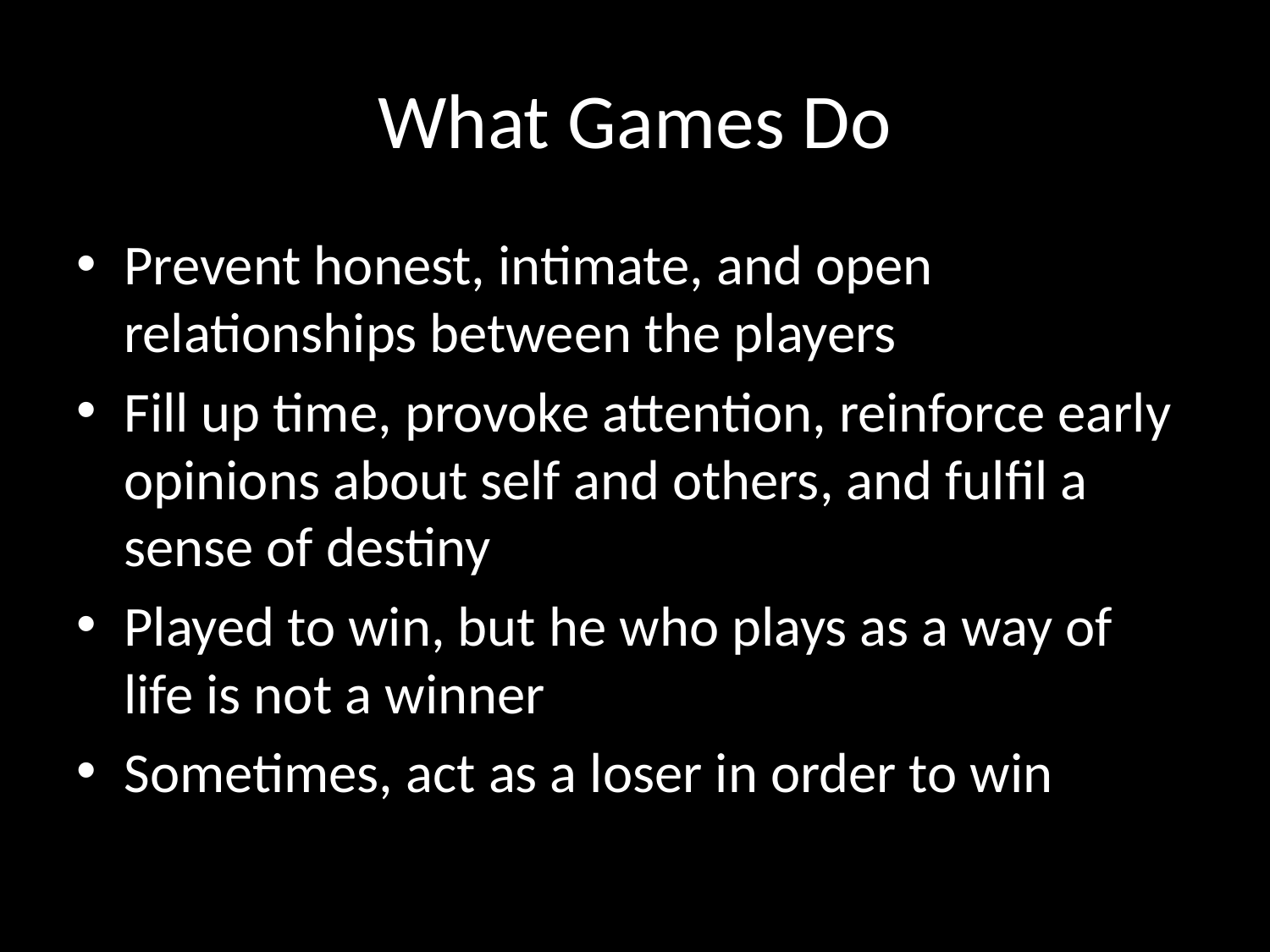

# What Games Do
Prevent honest, intimate, and open relationships between the players
Fill up time, provoke attention, reinforce early opinions about self and others, and fulfil a sense of destiny
Played to win, but he who plays as a way of life is not a winner
Sometimes, act as a loser in order to win